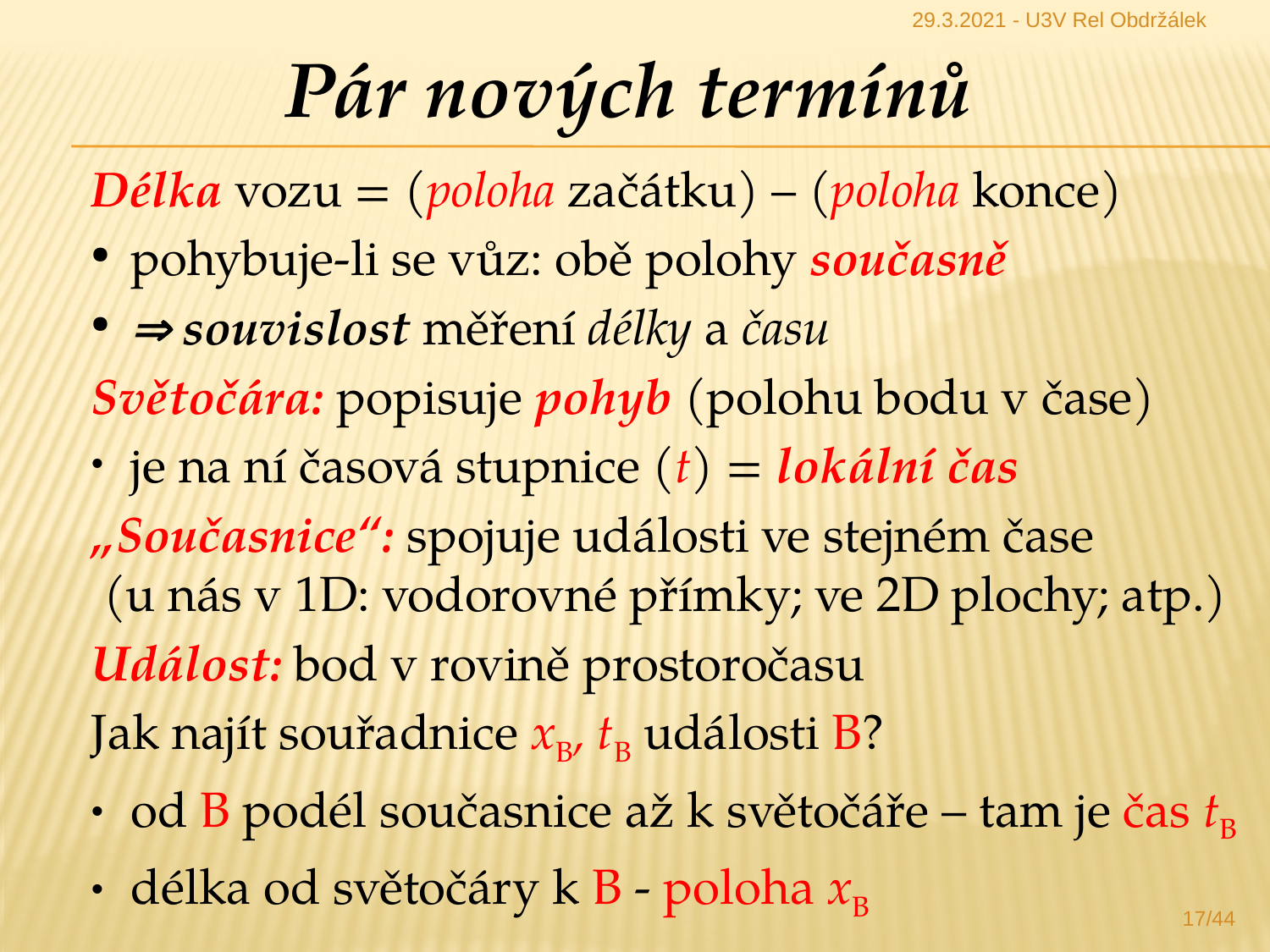

29.3.2021 - U3V Rel Obdržálek
Pár nových termínů
Délka vozu = (poloha začátku) – (poloha konce)
pohybuje-li se vůz: obě polohy současně
⇒ souvislost měření délky a času
Světočára: popisuje pohyb (polohu bodu v čase)
je na ní časová stupnice (t) = lokální čas
„Současnice“: spojuje události ve stejném čase
 (u nás v 1D: vodorovné přímky; ve 2D plochy; atp.)
Událost: bod v rovině prostoročasu
Jak najít souřadnice xB, tB události B?
od B podél současnice až k světočáře – tam je čas tB
délka od světočáry k B - poloha xB
17/44